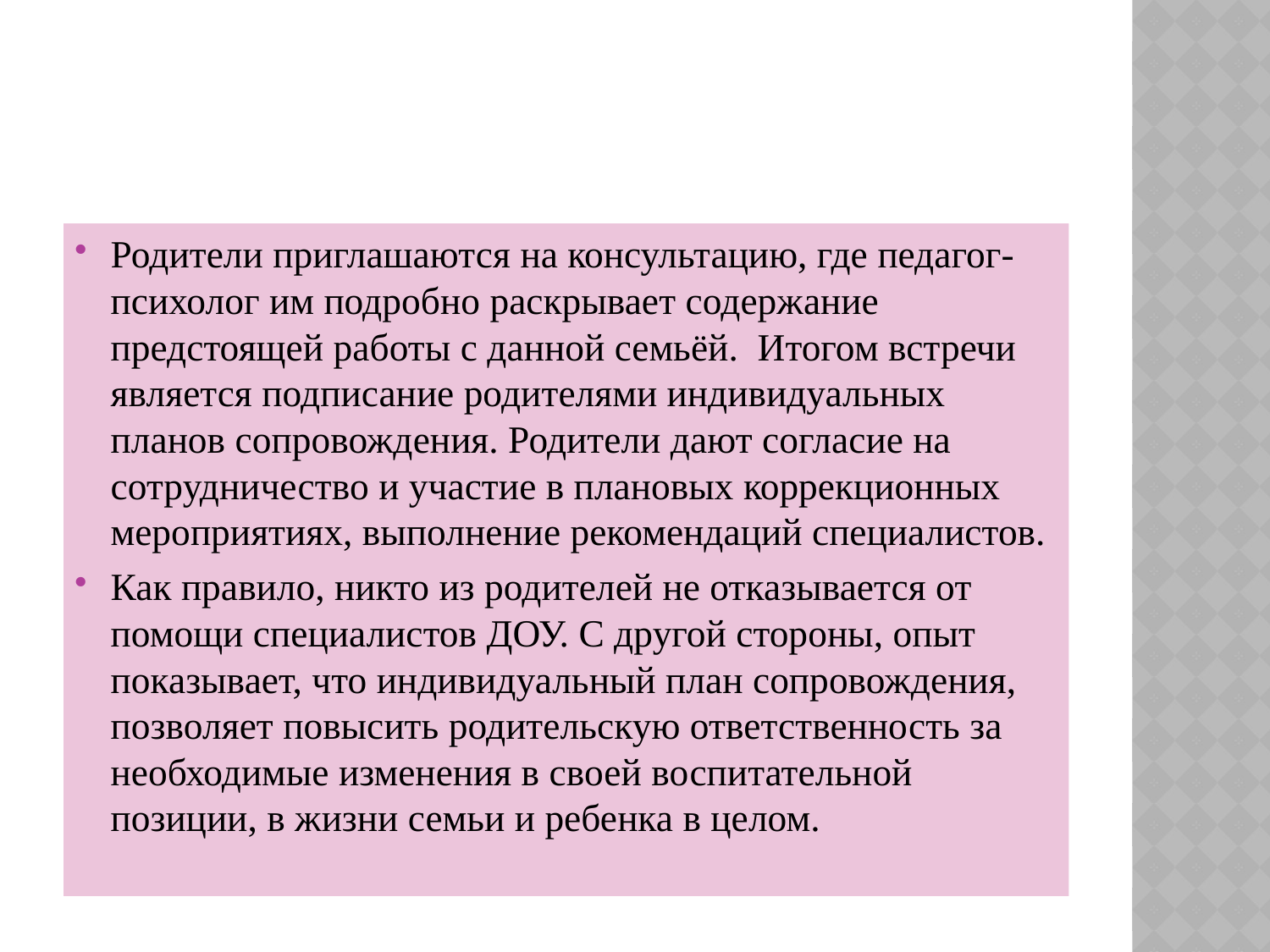

#
Родители приглашаются на консультацию, где педагог-психолог им подробно раскрывает содержание предстоящей работы с данной семьёй.  Итогом встречи является подписание родителями индивидуальных планов сопровождения. Родители дают согласие на сотрудничество и участие в плановых коррекционных мероприятиях, выполнение рекомендаций специалистов.
Как правило, никто из родителей не отказывается от помощи специалистов ДОУ. С другой стороны, опыт показывает, что индивидуальный план сопровождения, позволяет повысить родительскую ответственность за необходимые изменения в своей воспитательной позиции, в жизни семьи и ребенка в целом.